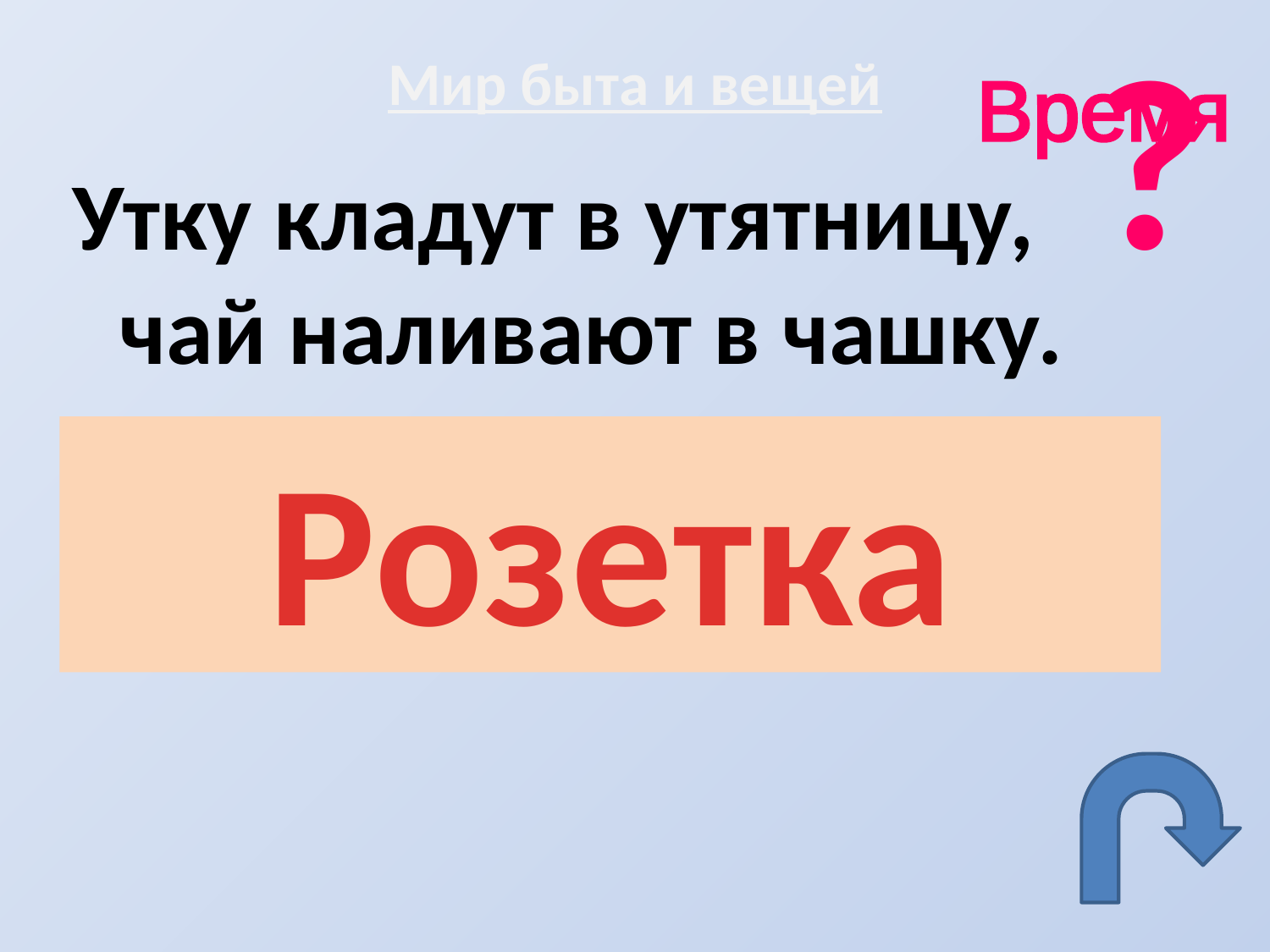

?
# Мир быта и вещей
Время
Утку кладут в утятницу, чай наливают в чашку.
А куда на банкетах кладут варенье?
Розетка